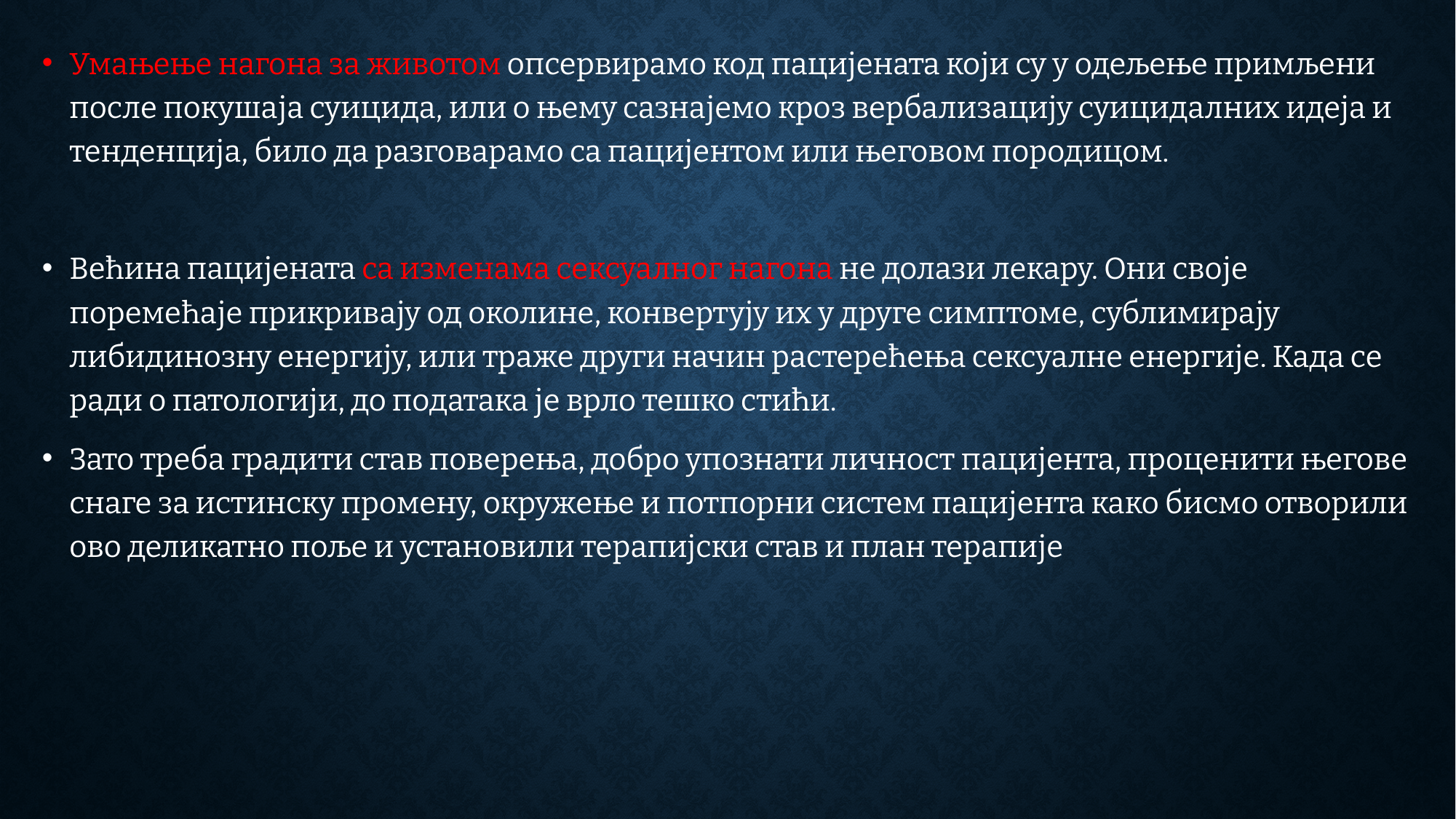

Умањење нагона за животом опсервирамо код пацијената који су у одељење примљени после покушаја суицида, или о њему сазнајемо кроз вербализацију суицидалних идеја и тенденција, било да разговарамо са пацијентом или његовом породицом.

Већина пацијената са изменама сексуалног нагона не долази лекару. Они своје поремећаје прикривају од околине, конвертују их у друге симптоме, сублимирају либидинозну енергију, или траже други начин растерећења сексуалне енергије. Када се ради о патологији, до података је врло тешко стићи.
Зато треба градити став поверења, добро упознати личност пацијента, проценити његове снаге за истинску промену, окружење и потпорни систем пацијента како бисмо отворили ово деликатно поље и установили терапијски став и план терапије